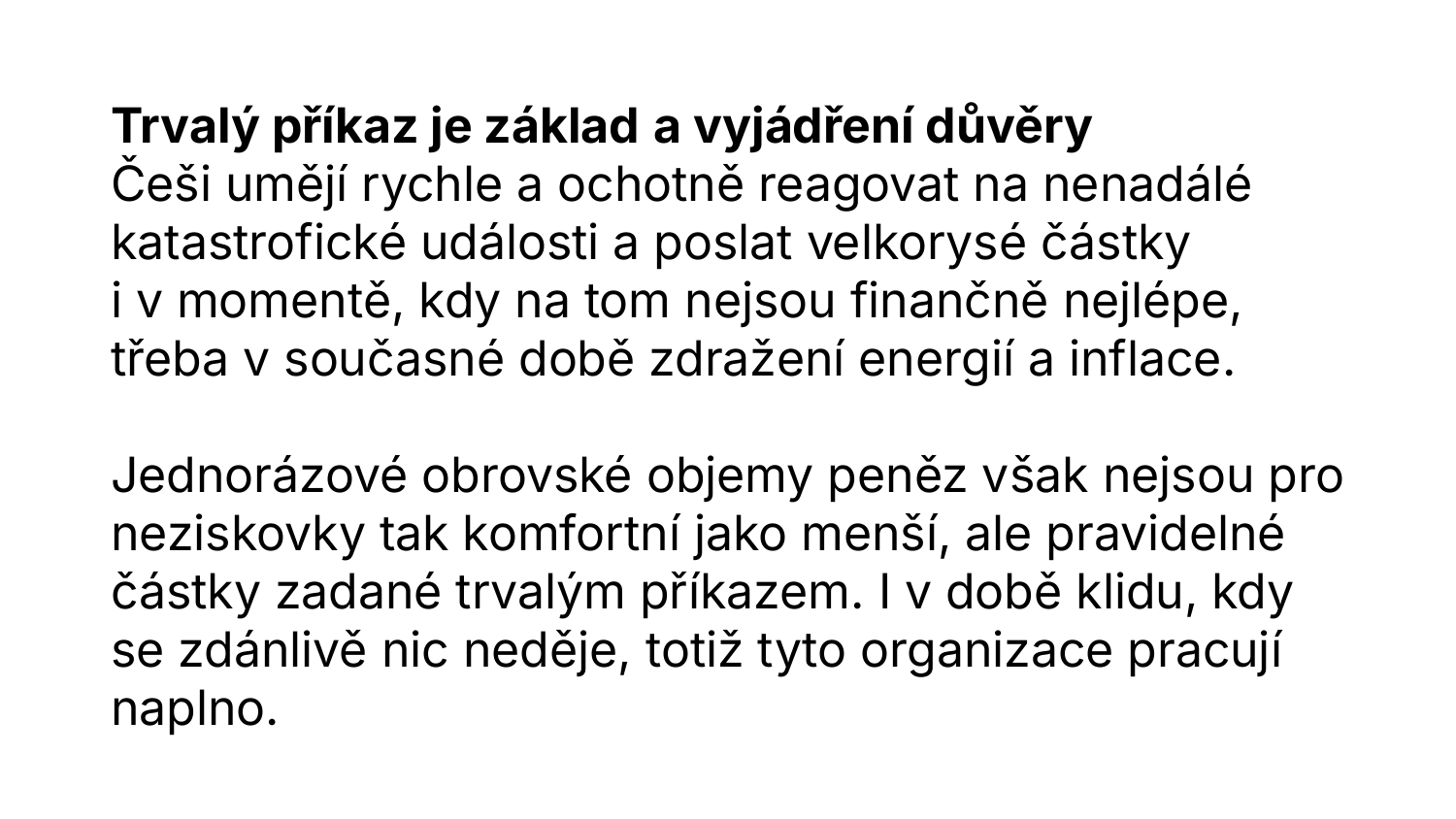

Trvalý příkaz je základ a vyjádření důvěry
Češi umějí rychle a ochotně reagovat na nenadálé katastrofické události a poslat velkorysé částky
i v momentě, kdy na tom nejsou finančně nejlépe,
třeba v současné době zdražení energií a inflace.
Jednorázové obrovské objemy peněz však nejsou pro neziskovky tak komfortní jako menší, ale pravidelné částky zadané trvalým příkazem. I v době klidu, kdy se zdánlivě nic neděje, totiž tyto organizace pracují naplno.